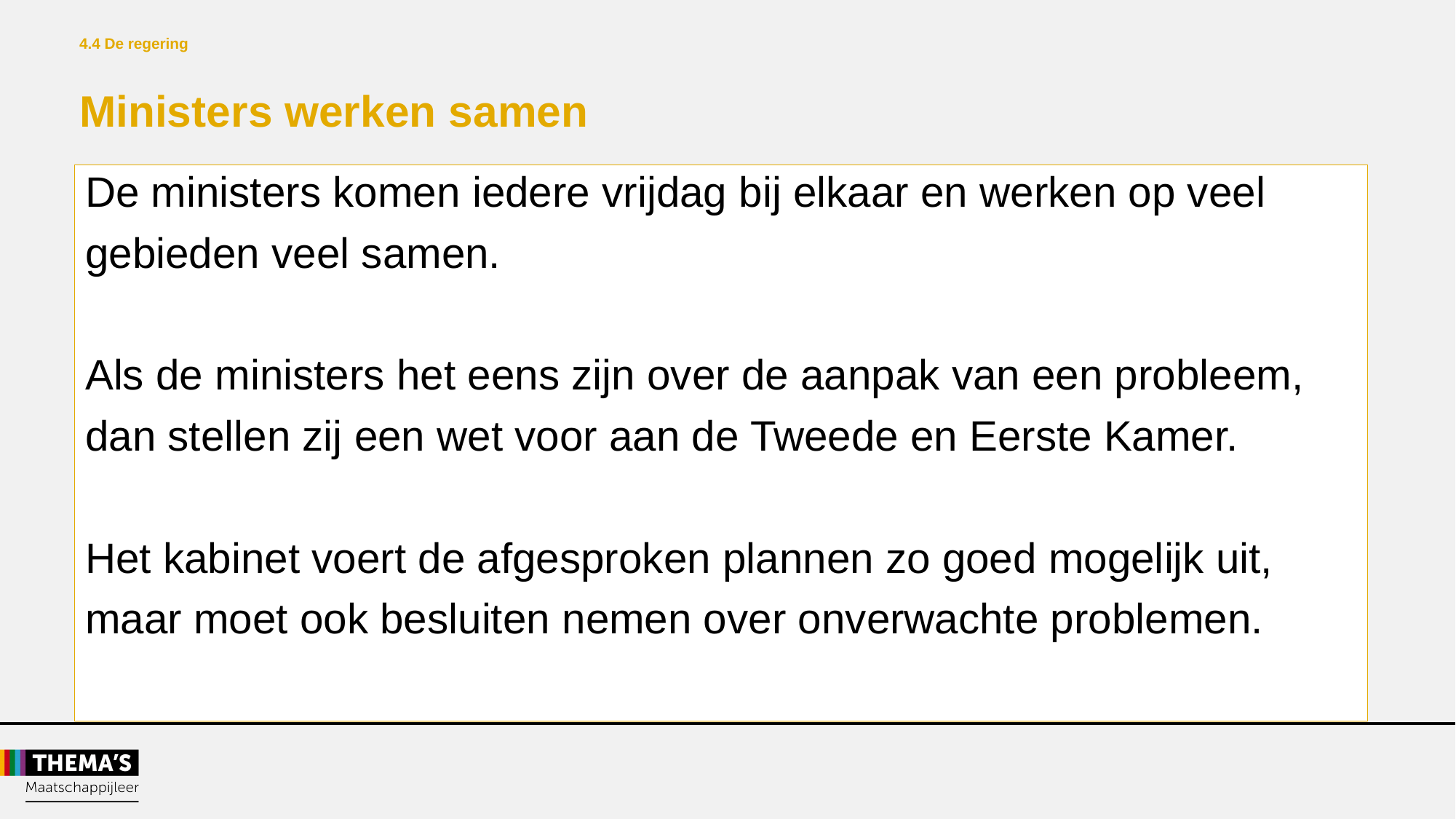

4.4 De regering
Ministers werken samen

De ministers komen iedere vrijdag bij elkaar en werken op veel
gebieden veel samen.

Als de ministers het eens zijn over de aanpak van een probleem,
dan stellen zij een wet voor aan de Tweede en Eerste Kamer.

Het kabinet voert de afgesproken plannen zo goed mogelijk uit,
maar moet ook besluiten nemen over onverwachte problemen.